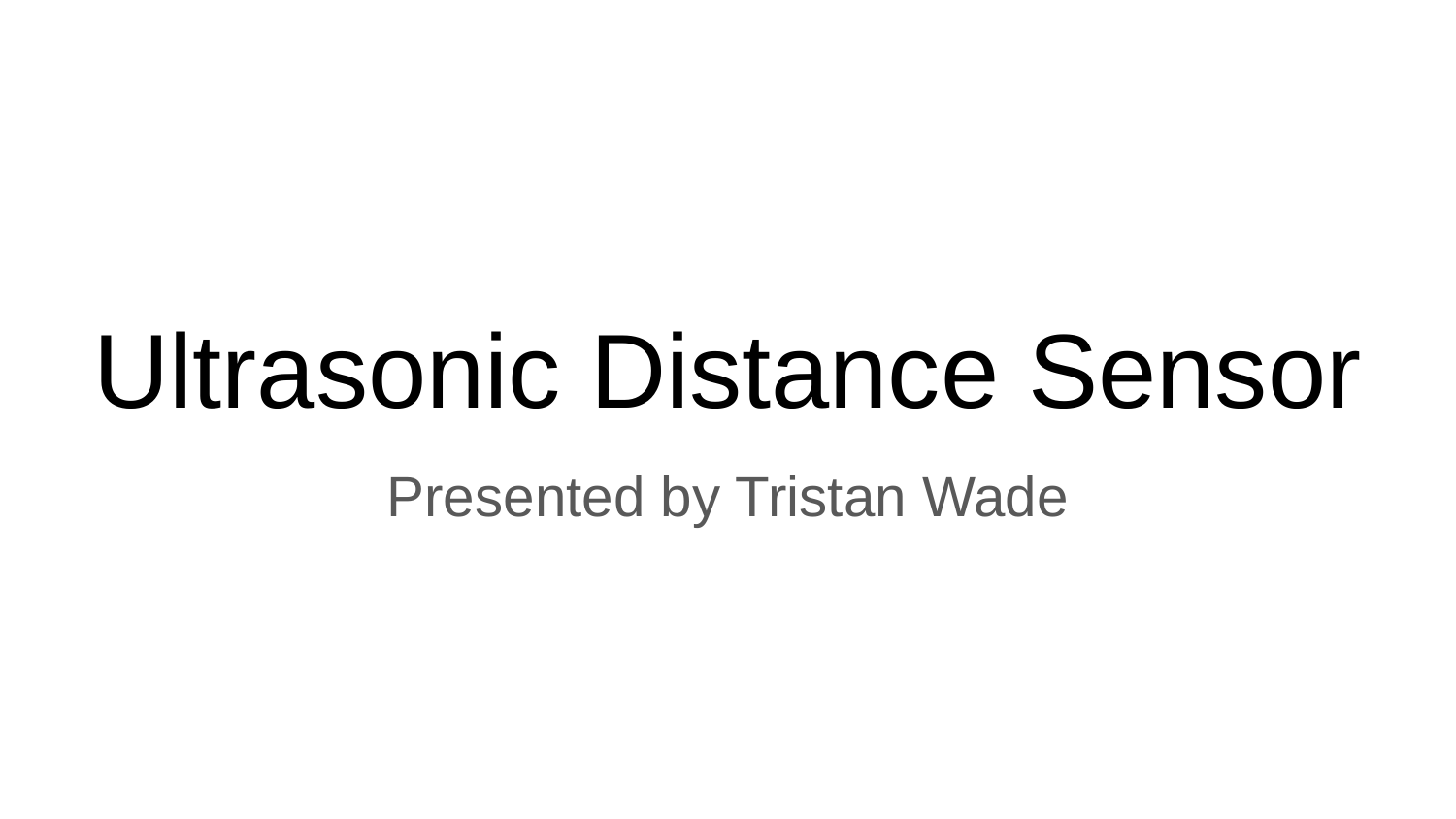

# Ultrasonic Distance Sensor
Presented by Tristan Wade